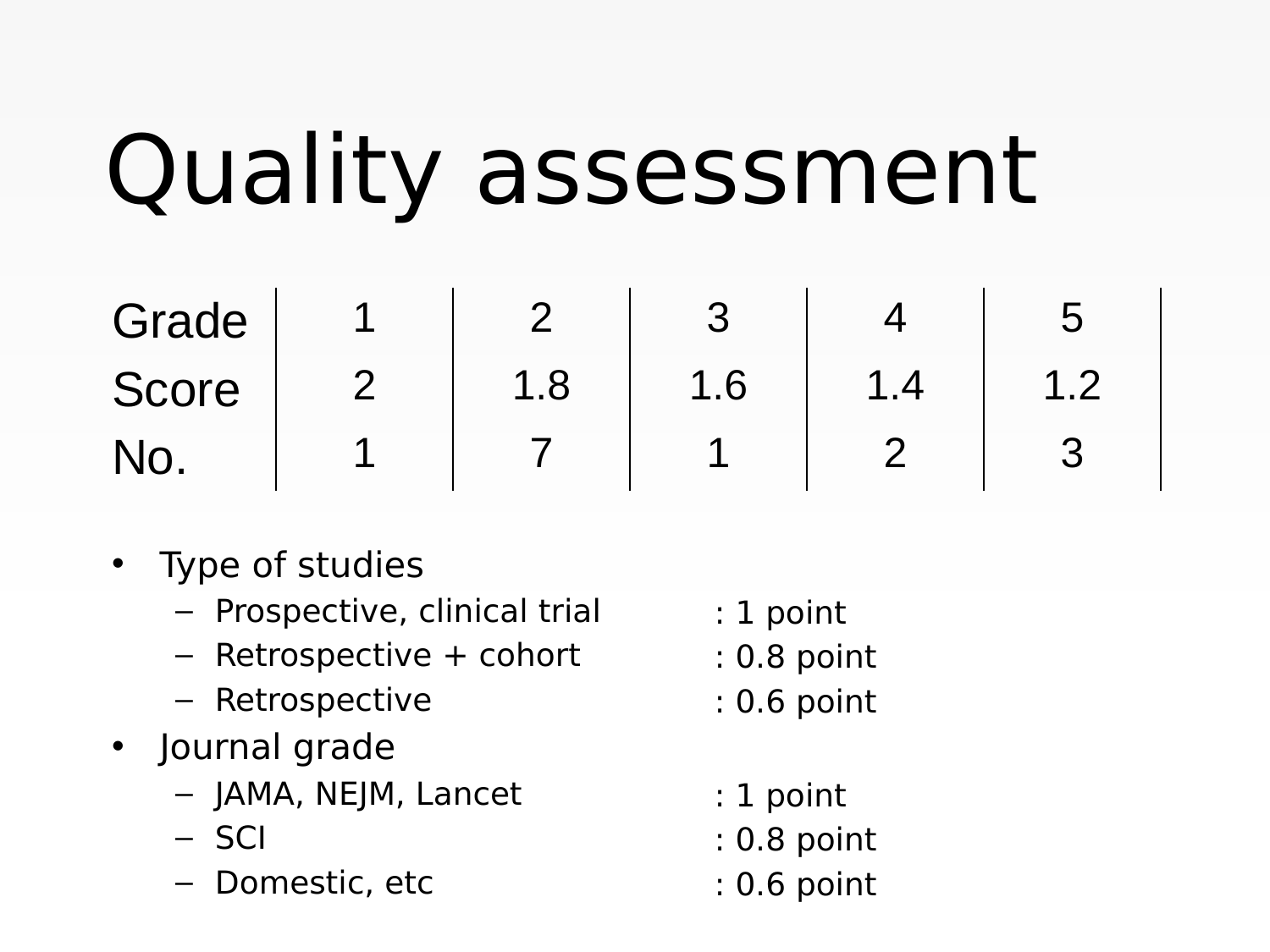

# Quality assessment
| Grade | 1 | 2 | 3 | 4 | 5 |
| --- | --- | --- | --- | --- | --- |
| Score | 2 | 1.8 | 1.6 | 1.4 | 1.2 |
| No. | 1 | 7 | 1 | 2 | 3 |
Type of studies
Prospective, clinical trial
Retrospective + cohort
Retrospective
Journal grade
JAMA, NEJM, Lancet
SCI
Domestic, etc

: 1 point
: 0.8 point
: 0.6 point

: 1 point
: 0.8 point
: 0.6 point